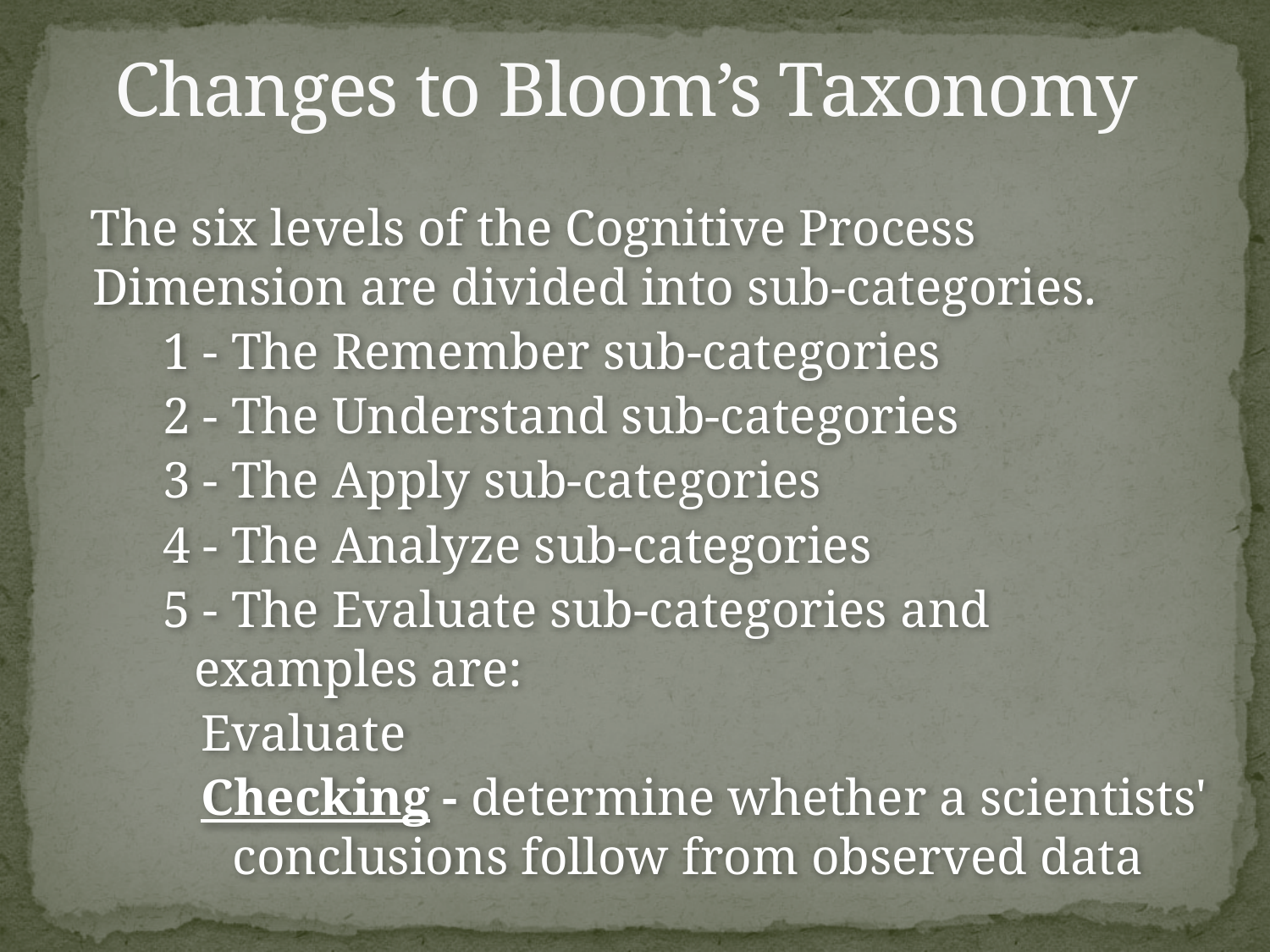

# Changes to Bloom’s Taxonomy
   The six levels of the Cognitive Process Dimension are divided into sub-categories.
1 - The Remember sub-categories
2 - The Understand sub-categories
3 - The Apply sub-categories
4 - The Analyze sub-categories
5 - The Evaluate sub-categories and examples are:
Evaluate
Checking - determine whether a scientists' conclusions follow from observed data